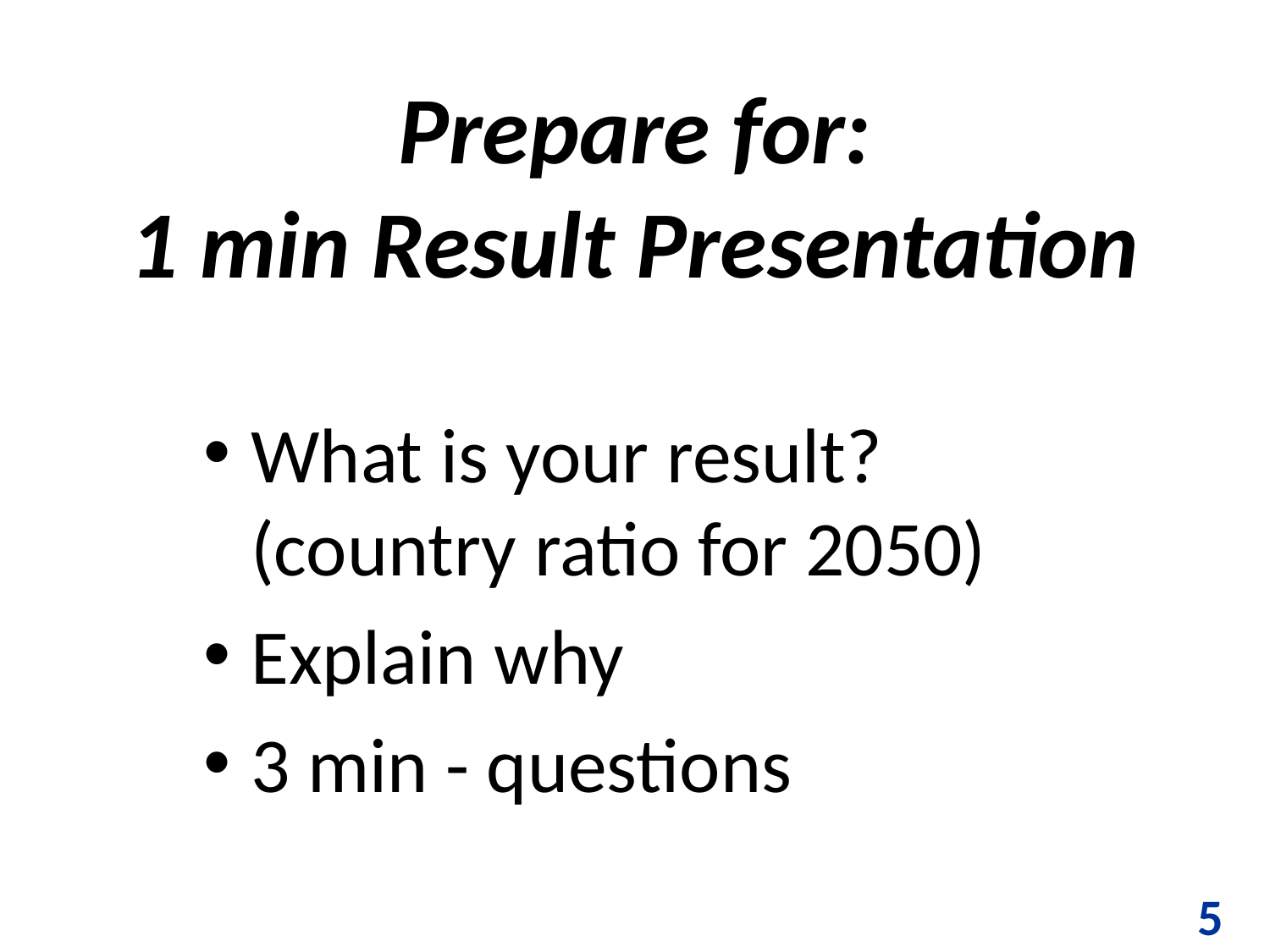

# Prepare for: 1 min Result Presentation
What is your result?
(country ratio for 2050)
Explain why
3 min - questions
5